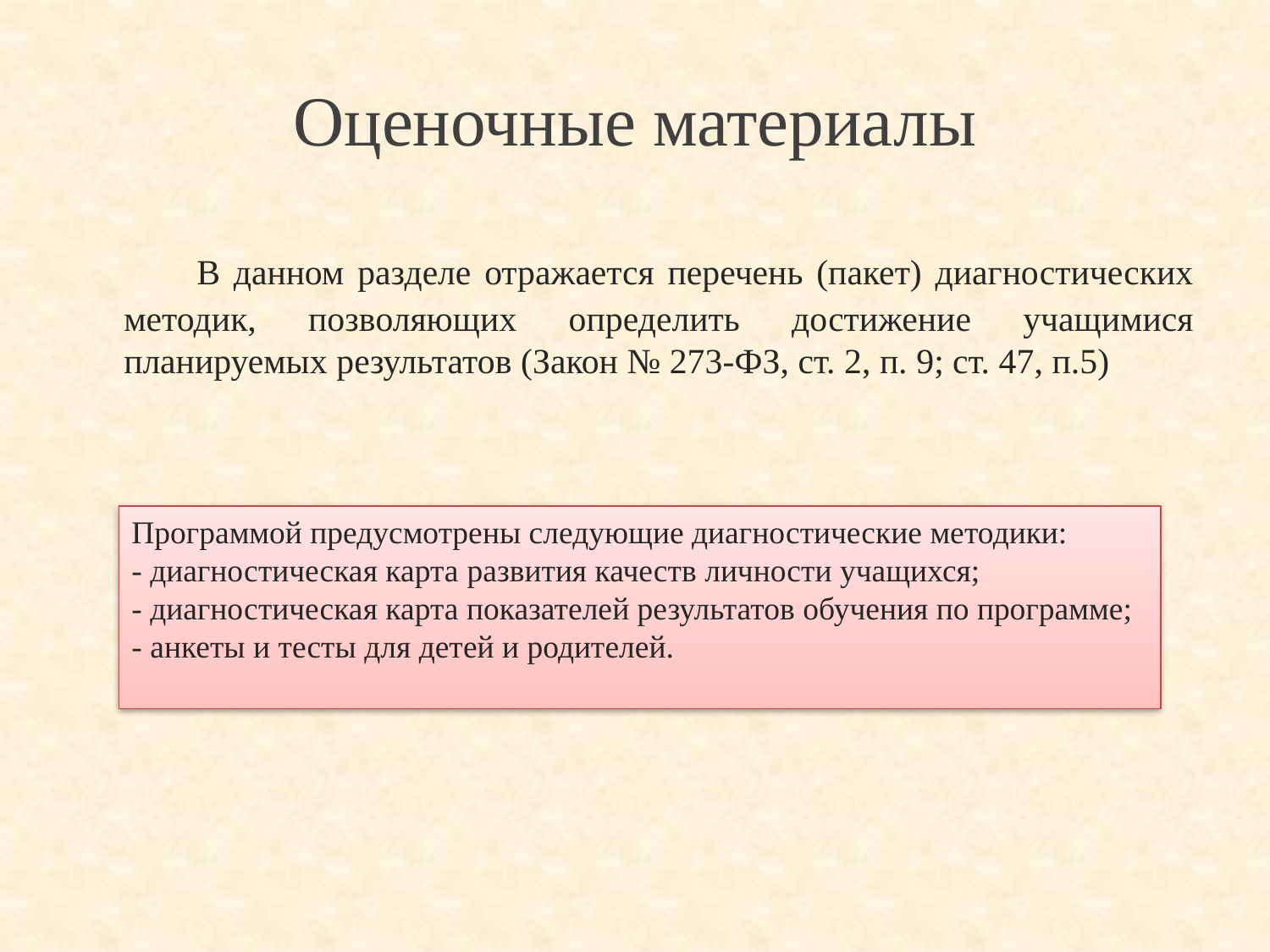

# Оценочные материалы
       В данном разделе отражается перечень (пакет) диагностических методик, позволяющих определить достижение учащимися планируемых результатов (Закон № 273-ФЗ, ст. 2, п. 9; ст. 47, п.5)
Программой предусмотрены следующие диагностические методики:
- диагностическая карта развития качеств личности учащихся;
- диагностическая карта показателей результатов обучения по программе;
- анкеты и тесты для детей и родителей.